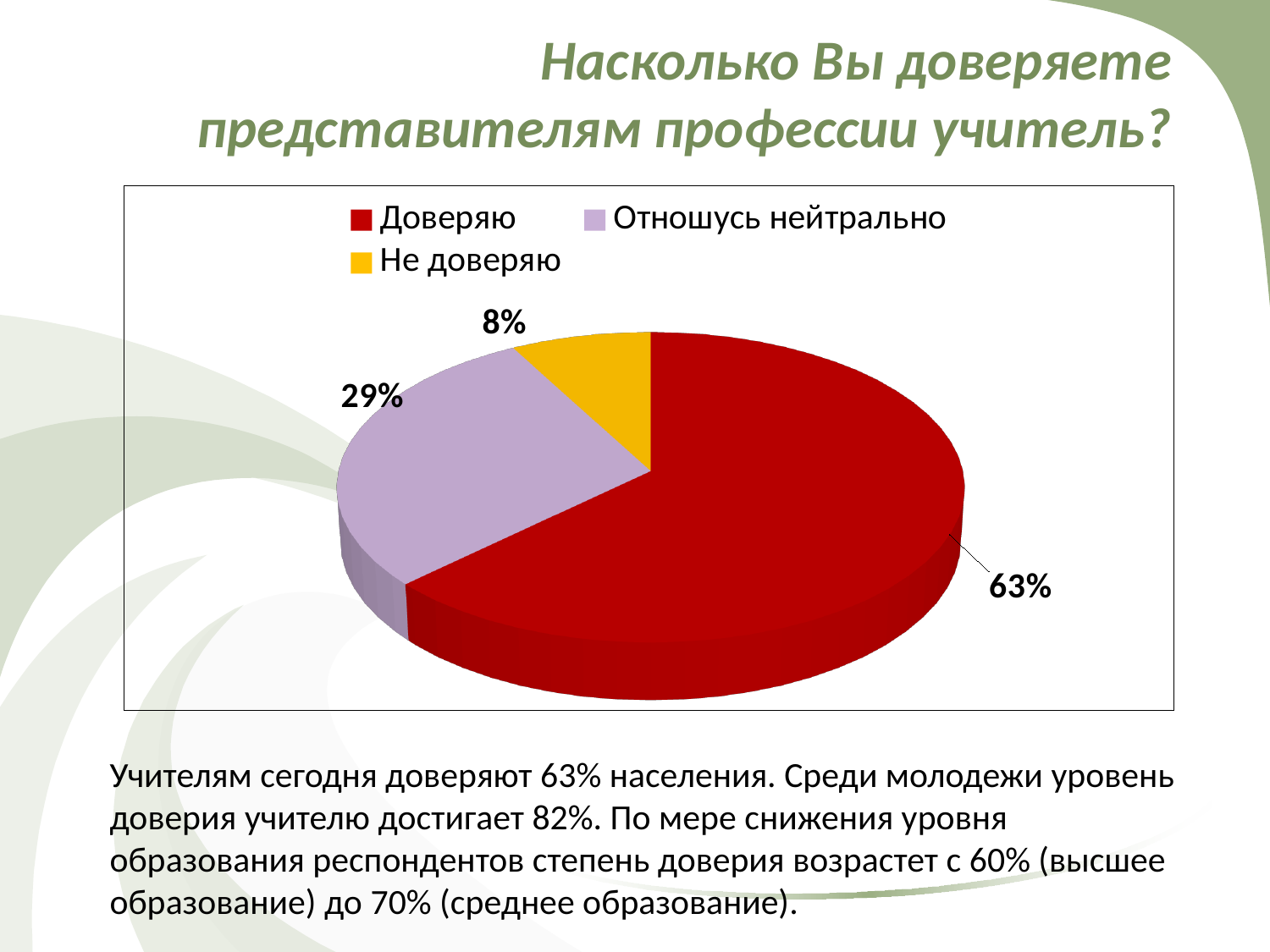

# Насколько Вы доверяете представителям профессии учитель?

[unsupported chart]

Учителям сегодня доверяют 63% населения. Среди молодежи уровень доверия учителю достигает 82%. По мере снижения уровня образования респондентов степень доверия возрастет с 60% (высшее образование) до 70% (среднее образование).